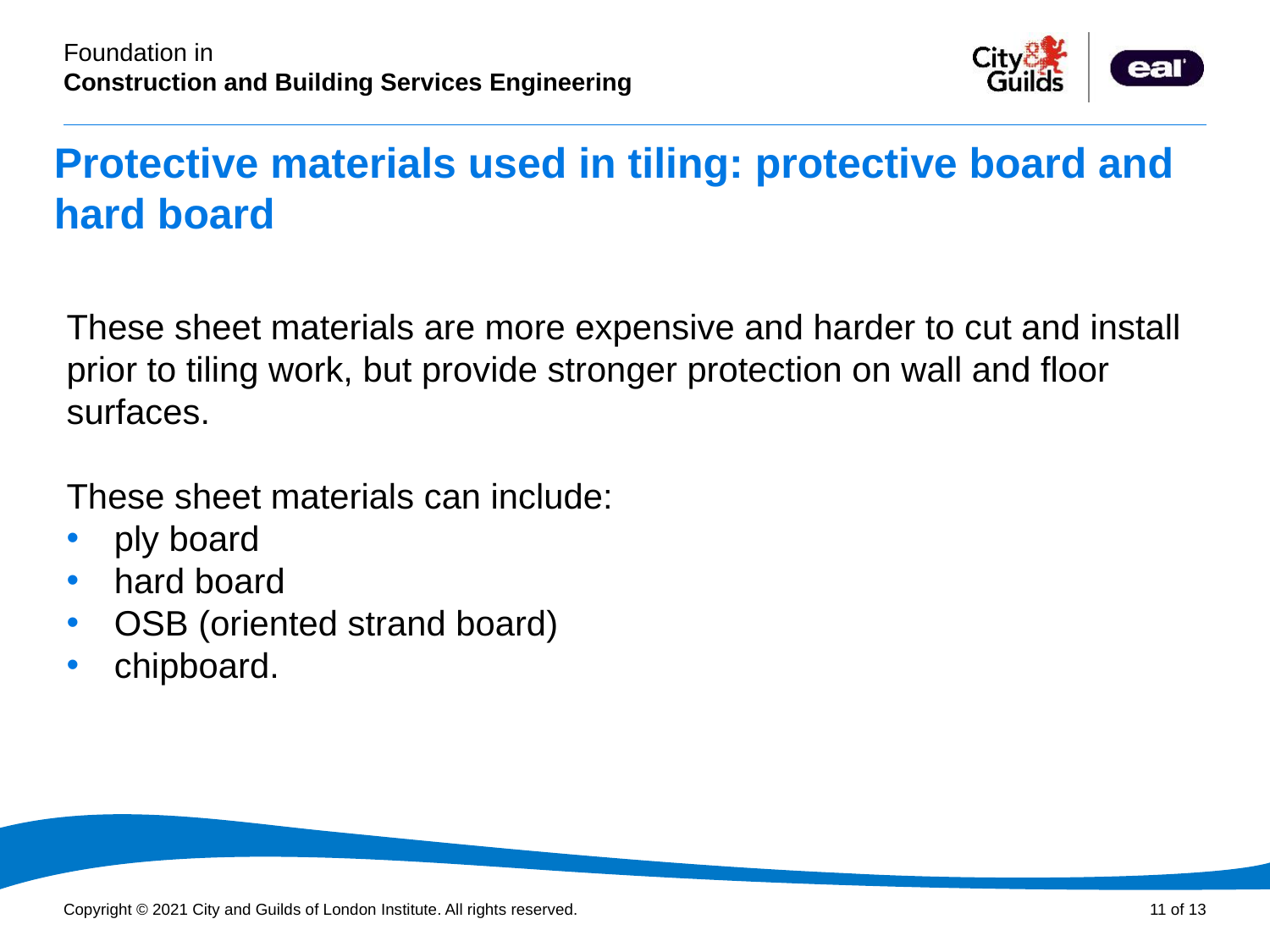

# Protective materials used in tiling: protective board and hard board

These sheet materials are more expensive and harder to cut and install prior to tiling work, but provide stronger protection on wall and floor surfaces.

These sheet materials can include:
ply board
hard board
OSB (oriented strand board)
chipboard.